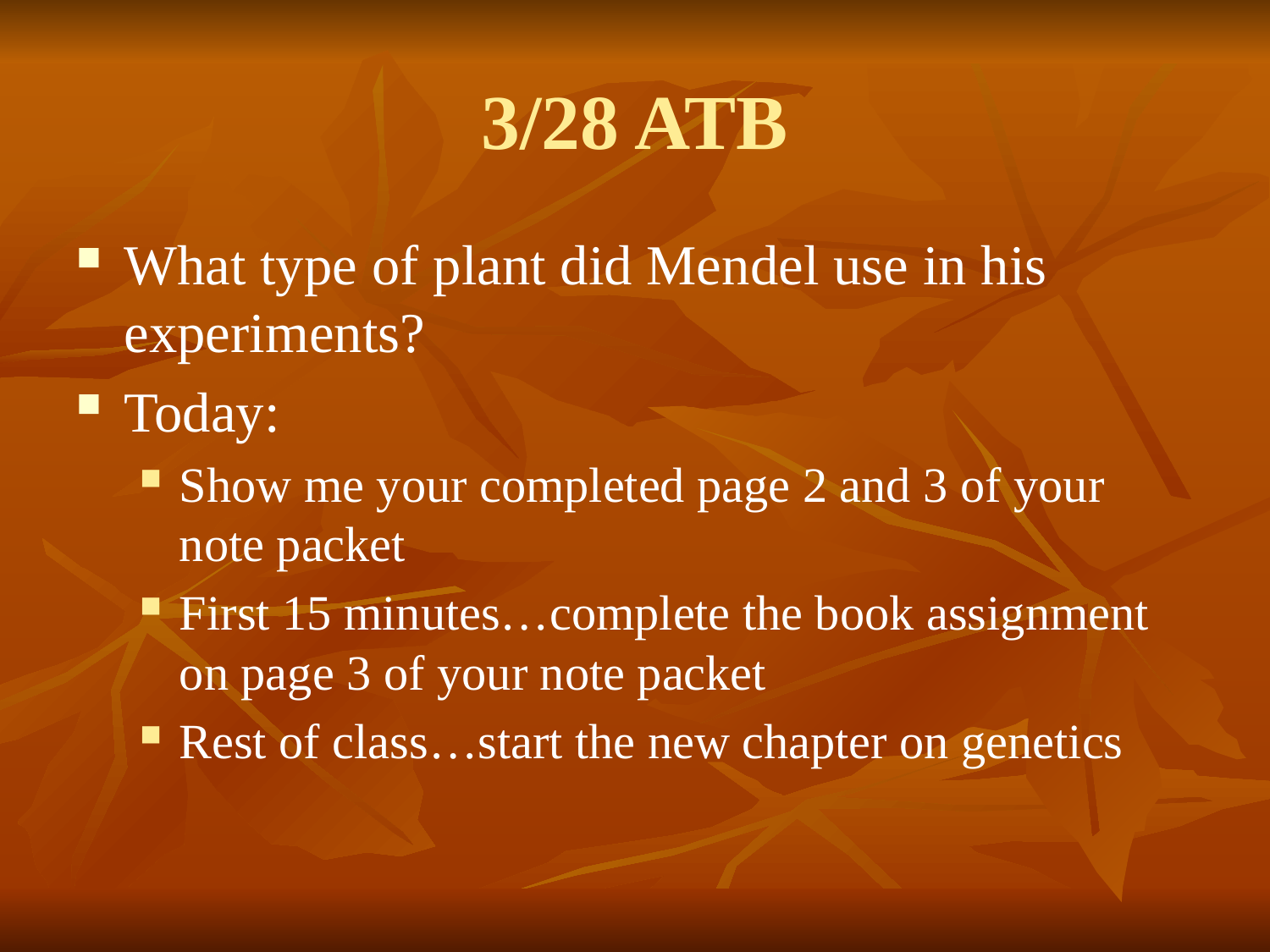

# 3/28 ATB
What type of plant did Mendel use in his experiments?
Today:
Show me your completed page 2 and 3 of your note packet
First 15 minutes…complete the book assignment on page 3 of your note packet
Rest of class…start the new chapter on genetics